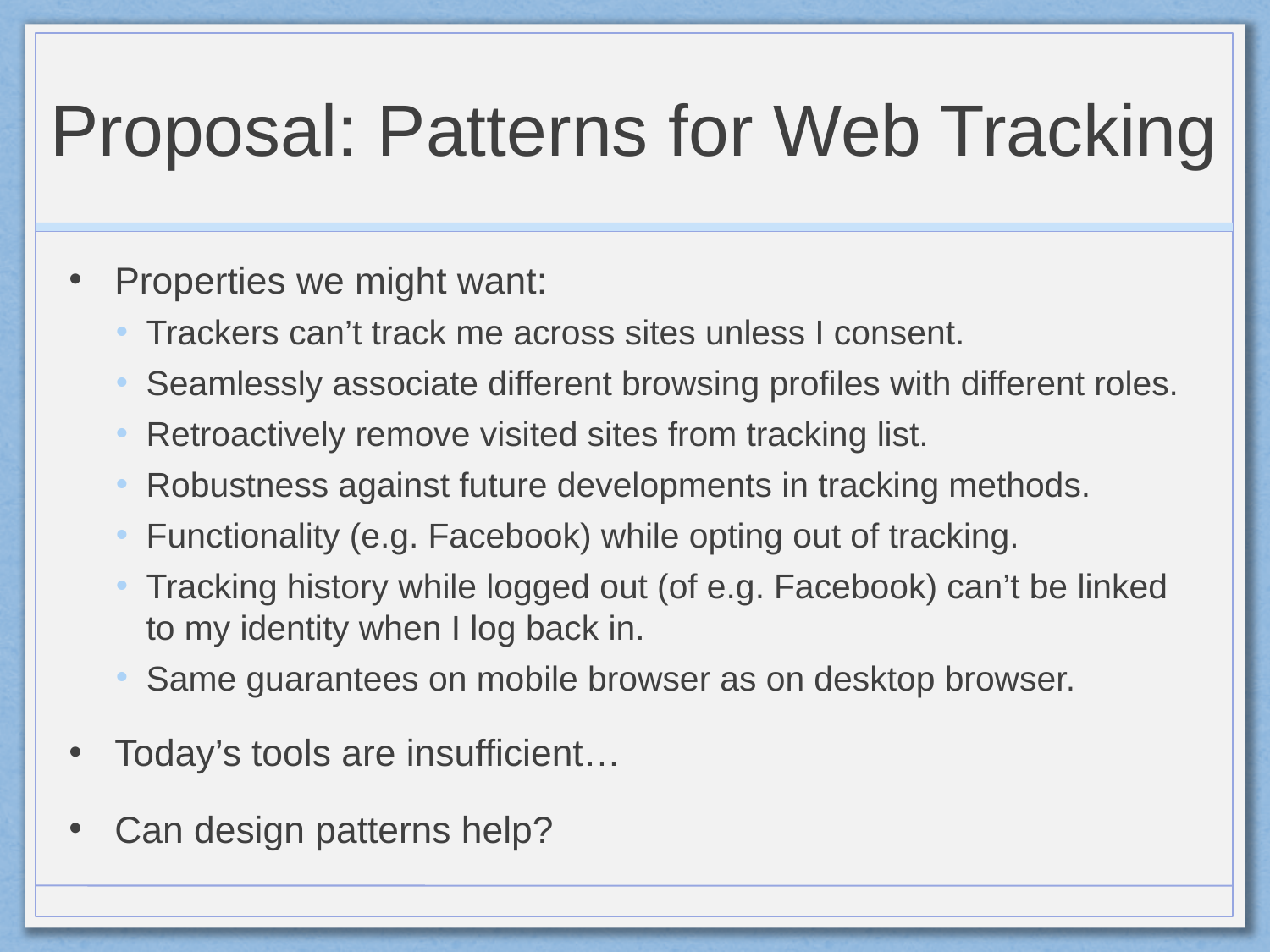

# Proposal: Patterns for Web Tracking
Properties we might want:
Trackers can’t track me across sites unless I consent.
Seamlessly associate different browsing profiles with different roles.
Retroactively remove visited sites from tracking list.
Robustness against future developments in tracking methods.
Functionality (e.g. Facebook) while opting out of tracking.
Tracking history while logged out (of e.g. Facebook) can’t be linked to my identity when I log back in.
Same guarantees on mobile browser as on desktop browser.
Today’s tools are insufficient…
Can design patterns help?